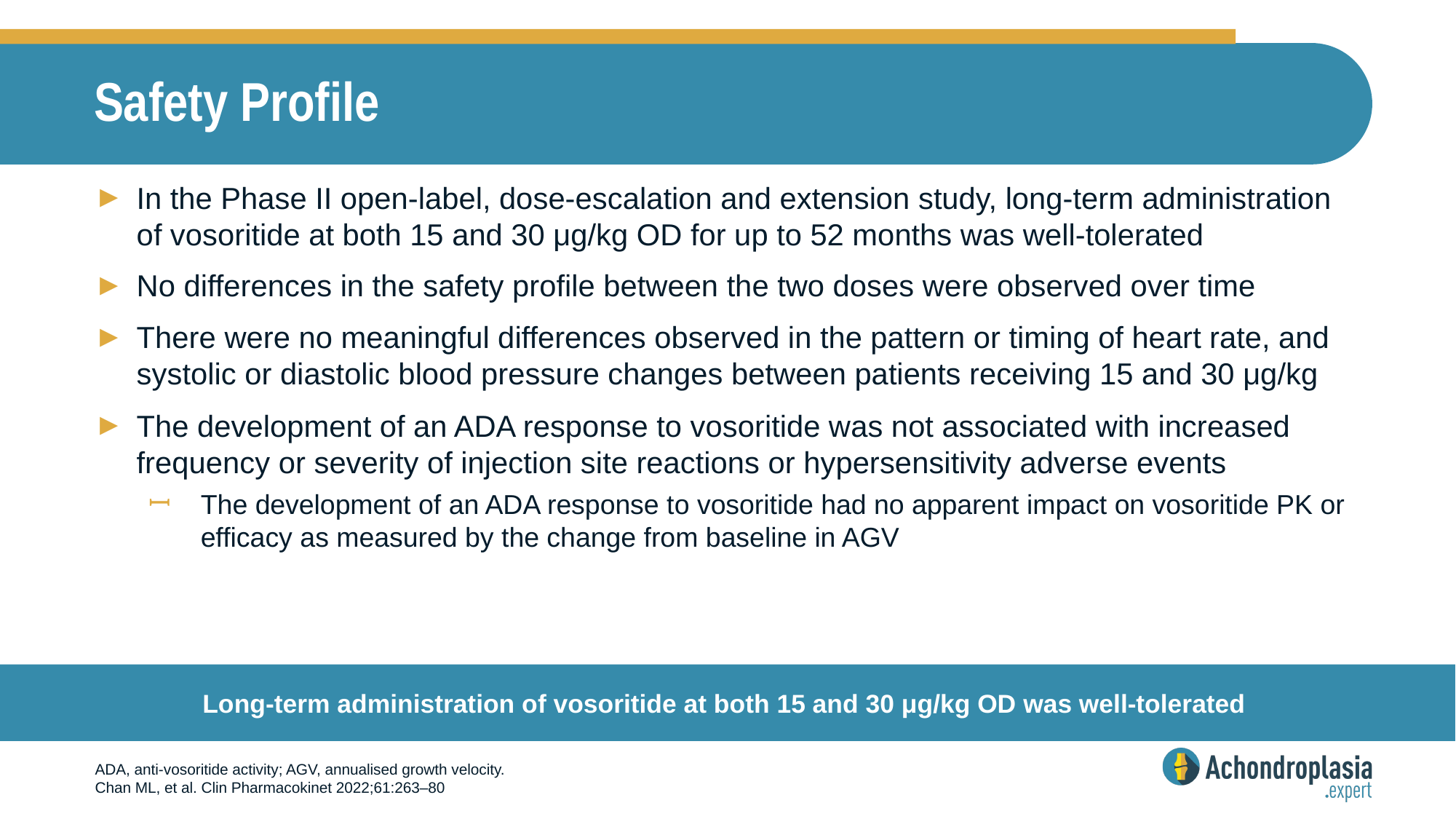

# Safety Profile
In the Phase II open-label, dose-escalation and extension study, long-term administration of vosoritide at both 15 and 30 μg/kg OD for up to 52 months was well-tolerated
No differences in the safety profile between the two doses were observed over time
There were no meaningful differences observed in the pattern or timing of heart rate, and systolic or diastolic blood pressure changes between patients receiving 15 and 30 μg/kg
The development of an ADA response to vosoritide was not associated with increased frequency or severity of injection site reactions or hypersensitivity adverse events
The development of an ADA response to vosoritide had no apparent impact on vosoritide PK or efficacy as measured by the change from baseline in AGV
Long-term administration of vosoritide at both 15 and 30 μg/kg OD was well-tolerated
ADA, anti-vosoritide activity; AGV, annualised growth velocity.
Chan ML, et al. Clin Pharmacokinet 2022;61:263–80